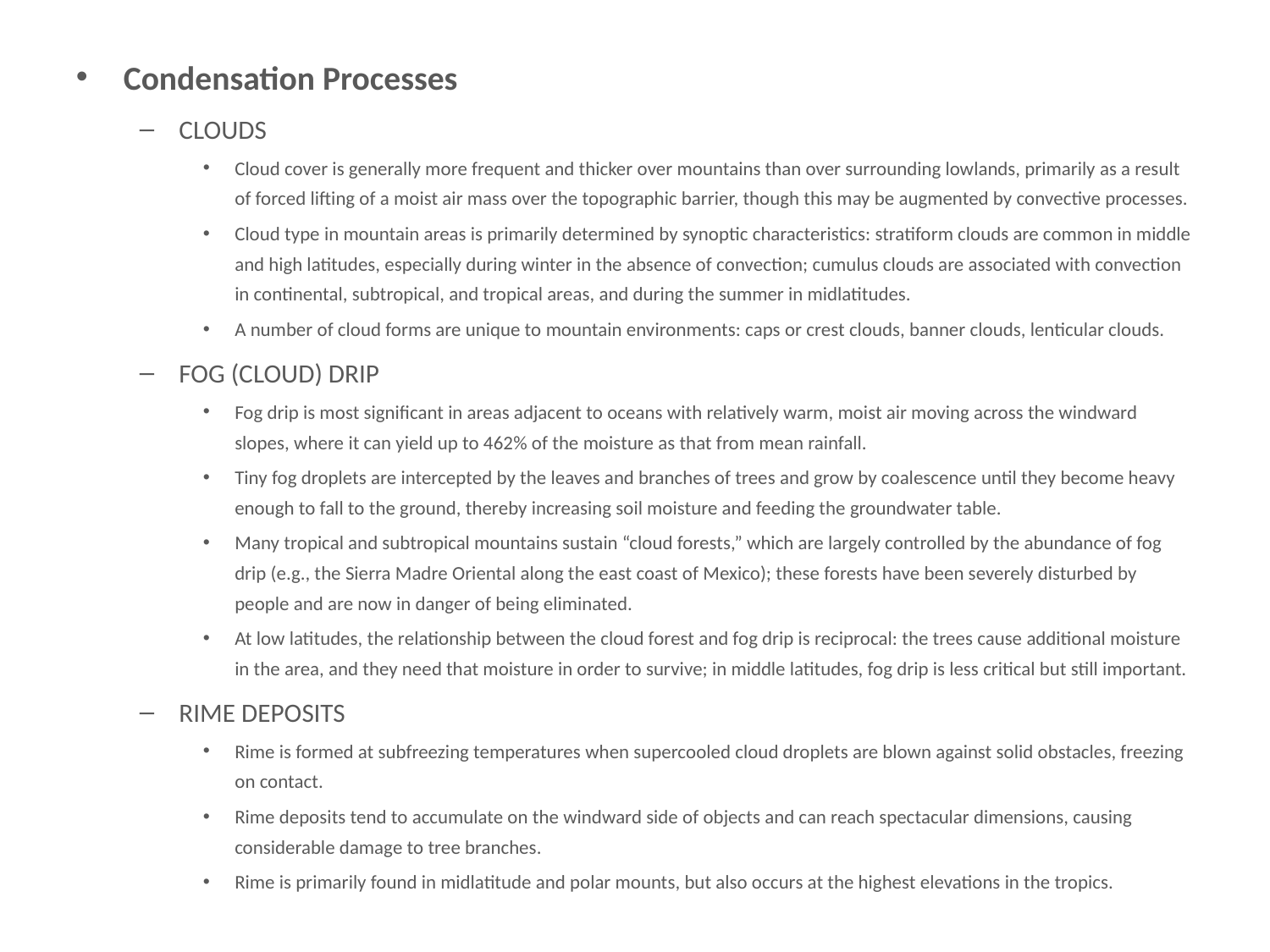

# Condensation Processes
Condensation Processes
CLOUDS
Cloud cover is generally more frequent and thicker over mountains than over surrounding lowlands, primarily as a result of forced lifting of a moist air mass over the topographic barrier, though this may be augmented by convective processes.
Cloud type in mountain areas is primarily determined by synoptic characteristics: stratiform clouds are common in middle and high latitudes, especially during winter in the absence of convection; cumulus clouds are associated with convection in continental, subtropical, and tropical areas, and during the summer in midlatitudes.
A number of cloud forms are unique to mountain environments: caps or crest clouds, banner clouds, lenticular clouds.
FOG (CLOUD) DRIP
Fog drip is most significant in areas adjacent to oceans with relatively warm, moist air moving across the windward slopes, where it can yield up to 462% of the moisture as that from mean rainfall.
Tiny fog droplets are intercepted by the leaves and branches of trees and grow by coalescence until they become heavy enough to fall to the ground, thereby increasing soil moisture and feeding the groundwater table.
Many tropical and subtropical mountains sustain “cloud forests,” which are largely controlled by the abundance of fog drip (e.g., the Sierra Madre Oriental along the east coast of Mexico); these forests have been severely disturbed by people and are now in danger of being eliminated.
At low latitudes, the relationship between the cloud forest and fog drip is reciprocal: the trees cause additional moisture in the area, and they need that moisture in order to survive; in middle latitudes, fog drip is less critical but still important.
RIME DEPOSITS
Rime is formed at subfreezing temperatures when supercooled cloud droplets are blown against solid obstacles, freezing on contact.
Rime deposits tend to accumulate on the windward side of objects and can reach spectacular dimensions, causing considerable damage to tree branches.
Rime is primarily found in midlatitude and polar mounts, but also occurs at the highest elevations in the tropics.